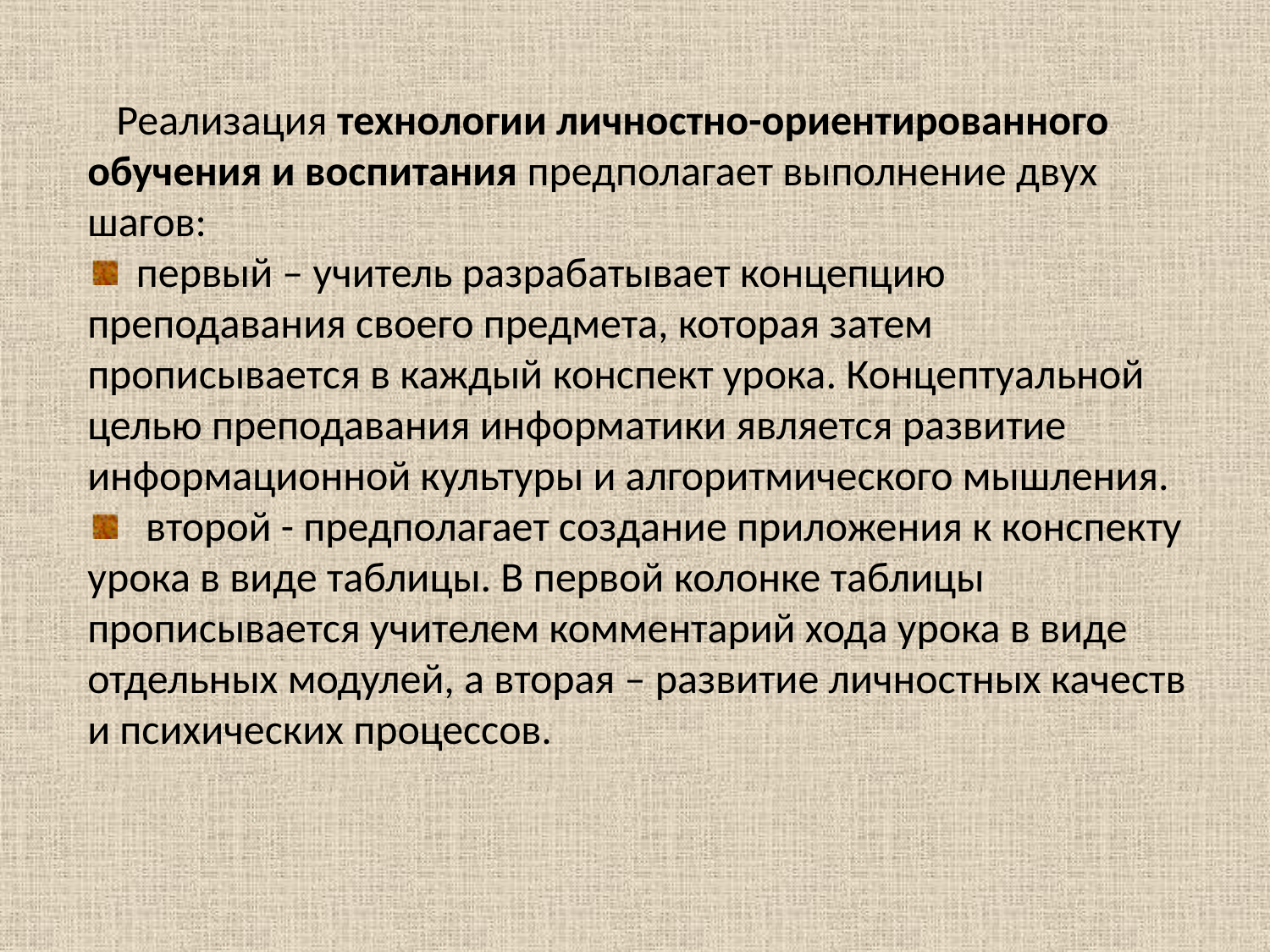

Реализация технологии личностно-ориентированного обучения и воспитания предполагает выполнение двух шагов:
  первый – учитель разрабатывает концепцию преподавания своего предмета, которая затем прописывается в каждый конспект урока. Концептуальной целью преподавания информатики является развитие информационной культуры и алгоритмического мышления.
   второй - предполагает создание приложения к конспекту урока в виде таблицы. В первой колонке таблицы прописывается учителем комментарий хода урока в виде отдельных модулей, а вторая – развитие личностных качеств и психических процессов.